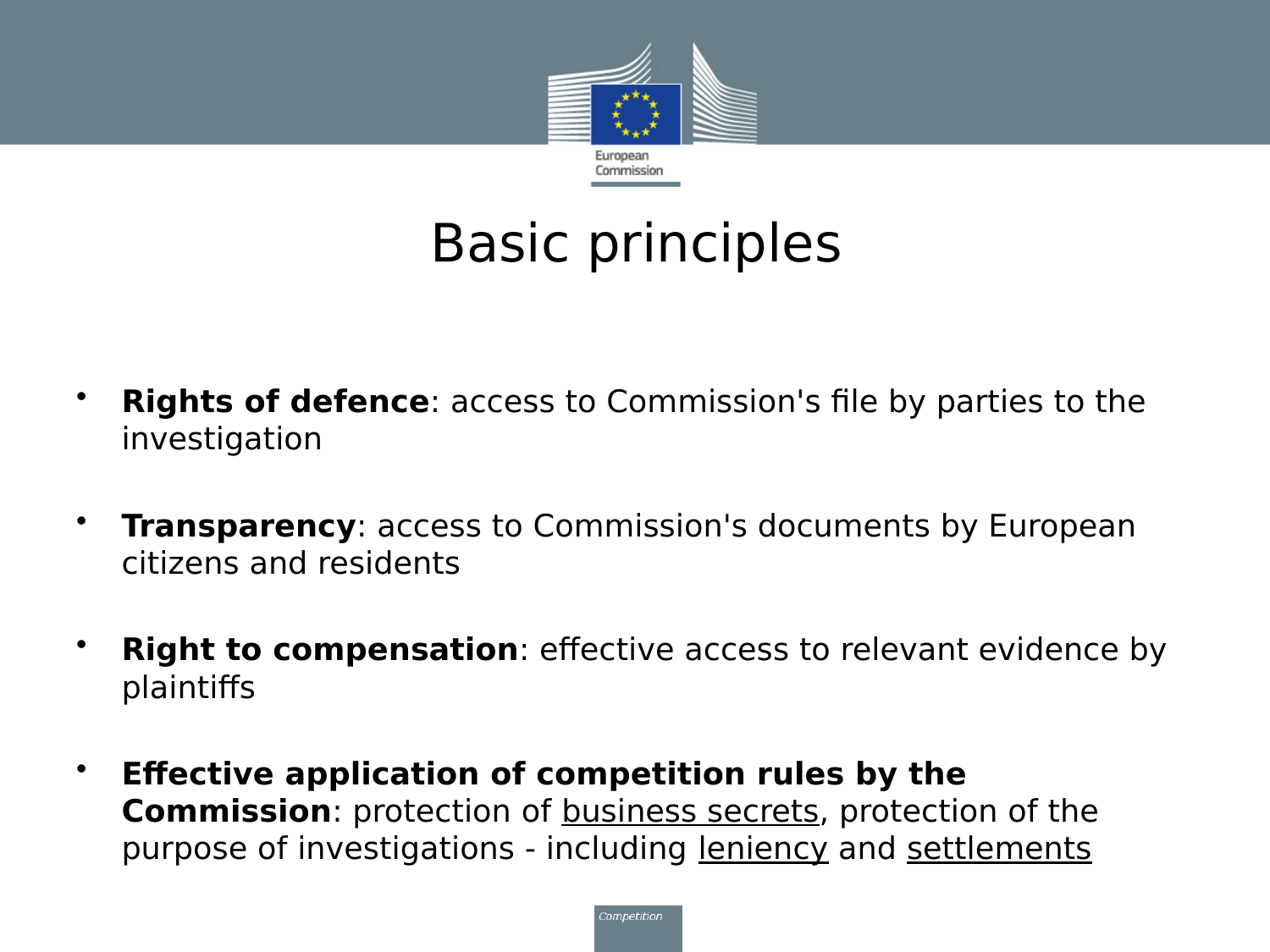

# Basic principles

Rights of defence: access to Commission's file by parties to the investigation

Transparency: access to Commission's documents by European citizens and residents

Right to compensation: effective access to relevant evidence by plaintiffs

Effective application of competition rules by the Commission: protection of business secrets, protection of the purpose of investigations - including leniency and settlements